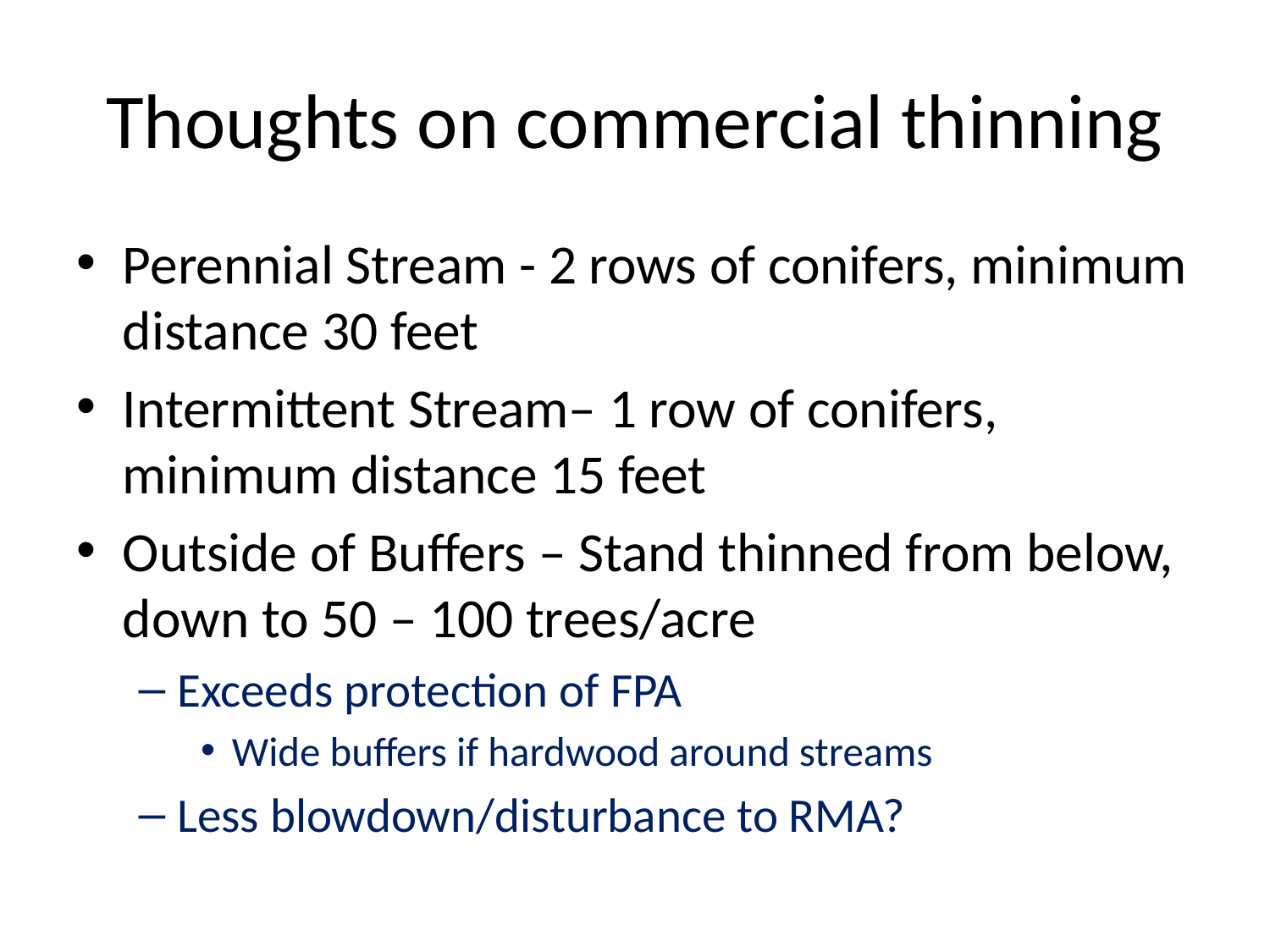

# Thoughts on commercial thinning
Perennial Stream - 2 rows of conifers, minimum distance 30 feet
Intermittent Stream– 1 row of conifers, minimum distance 15 feet
Outside of Buffers – Stand thinned from below, down to 50 – 100 trees/acre
Exceeds protection of FPA
Wide buffers if hardwood around streams
Less blowdown/disturbance to RMA?